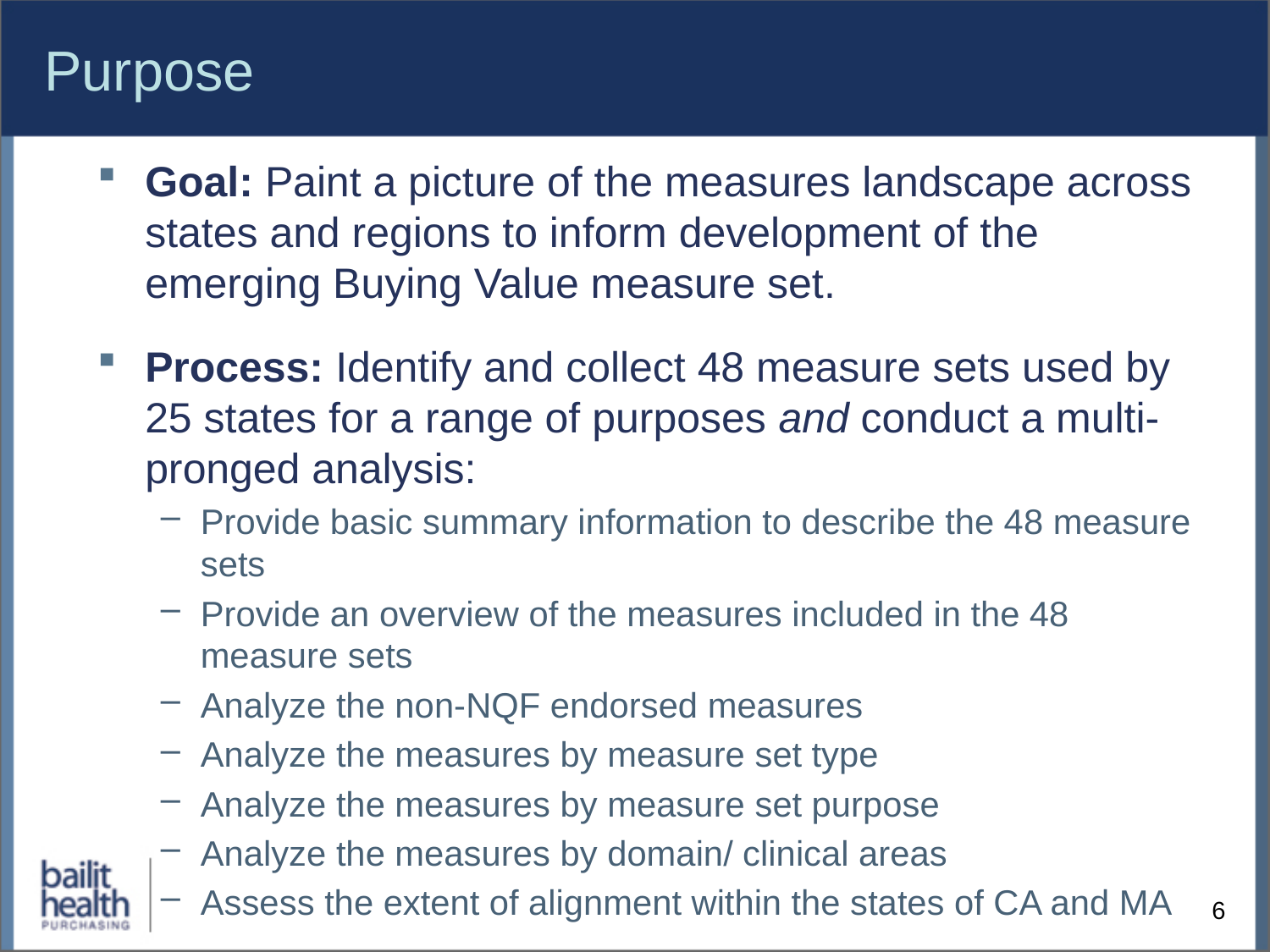

# Purpose
Goal: Paint a picture of the measures landscape across states and regions to inform development of the emerging Buying Value measure set.

Process: Identify and collect 48 measure sets used by 25 states for a range of purposes and conduct a multi-pronged analysis:
Provide basic summary information to describe the 48 measure sets
Provide an overview of the measures included in the 48 measure sets
Analyze the non-NQF endorsed measures
Analyze the measures by measure set type
Analyze the measures by measure set purpose
Analyze the measures by domain/ clinical areas
Assess the extent of alignment within the states of CA and MA

6